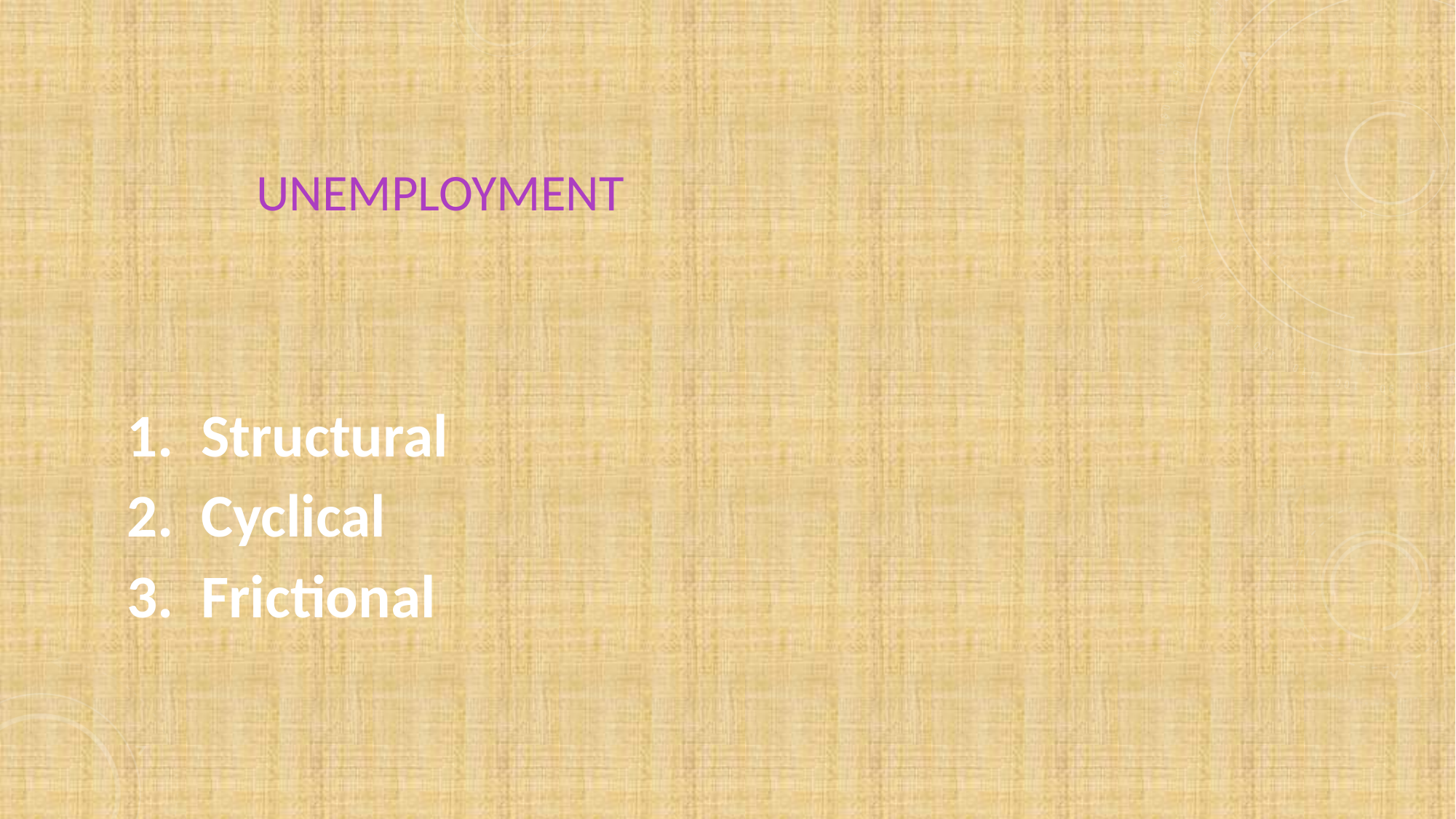

# Unemployment

	1.  Structural
	2.  Cyclical
	3.  Frictional